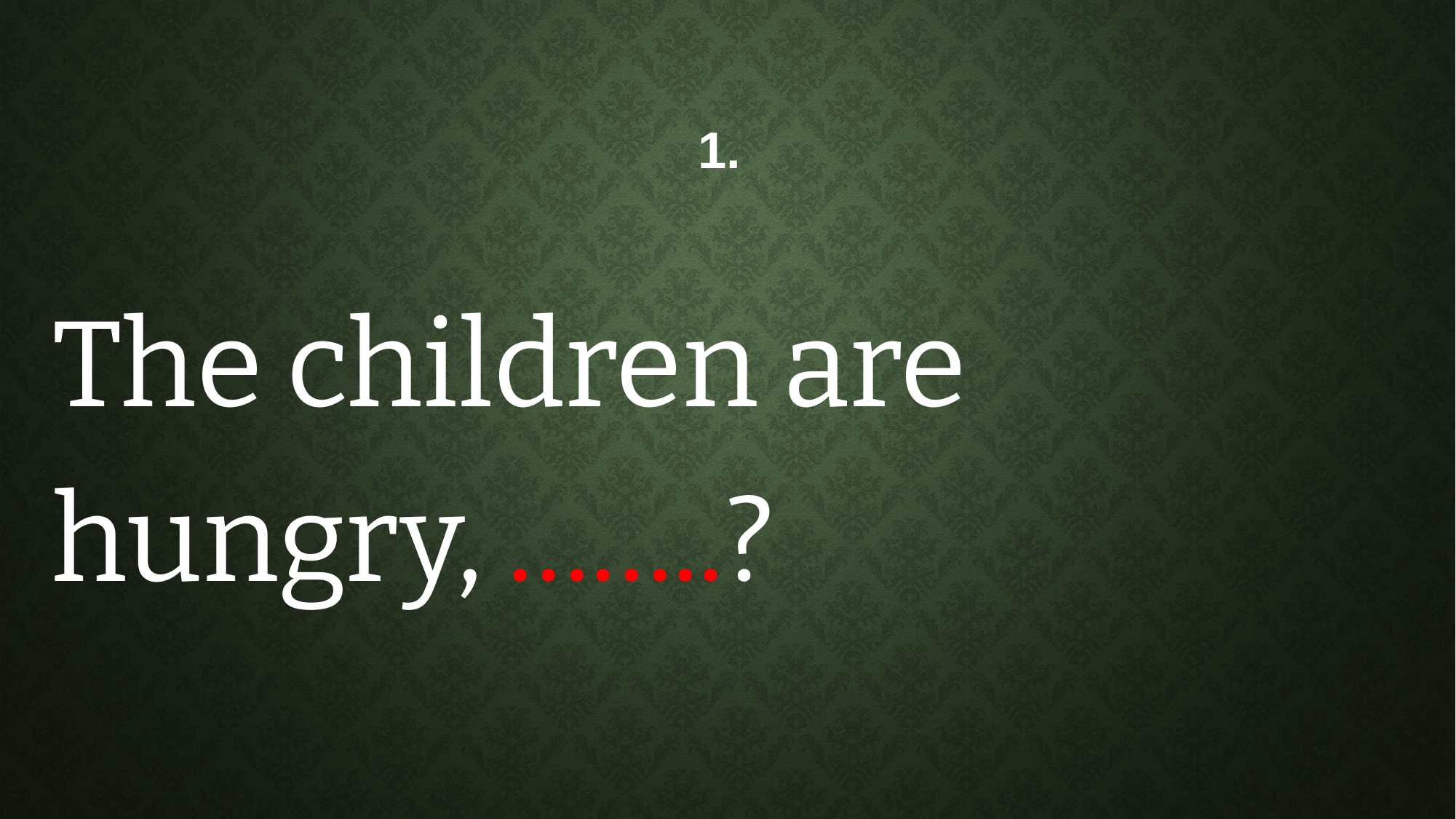

# 1.
The children are hungry, ……..?